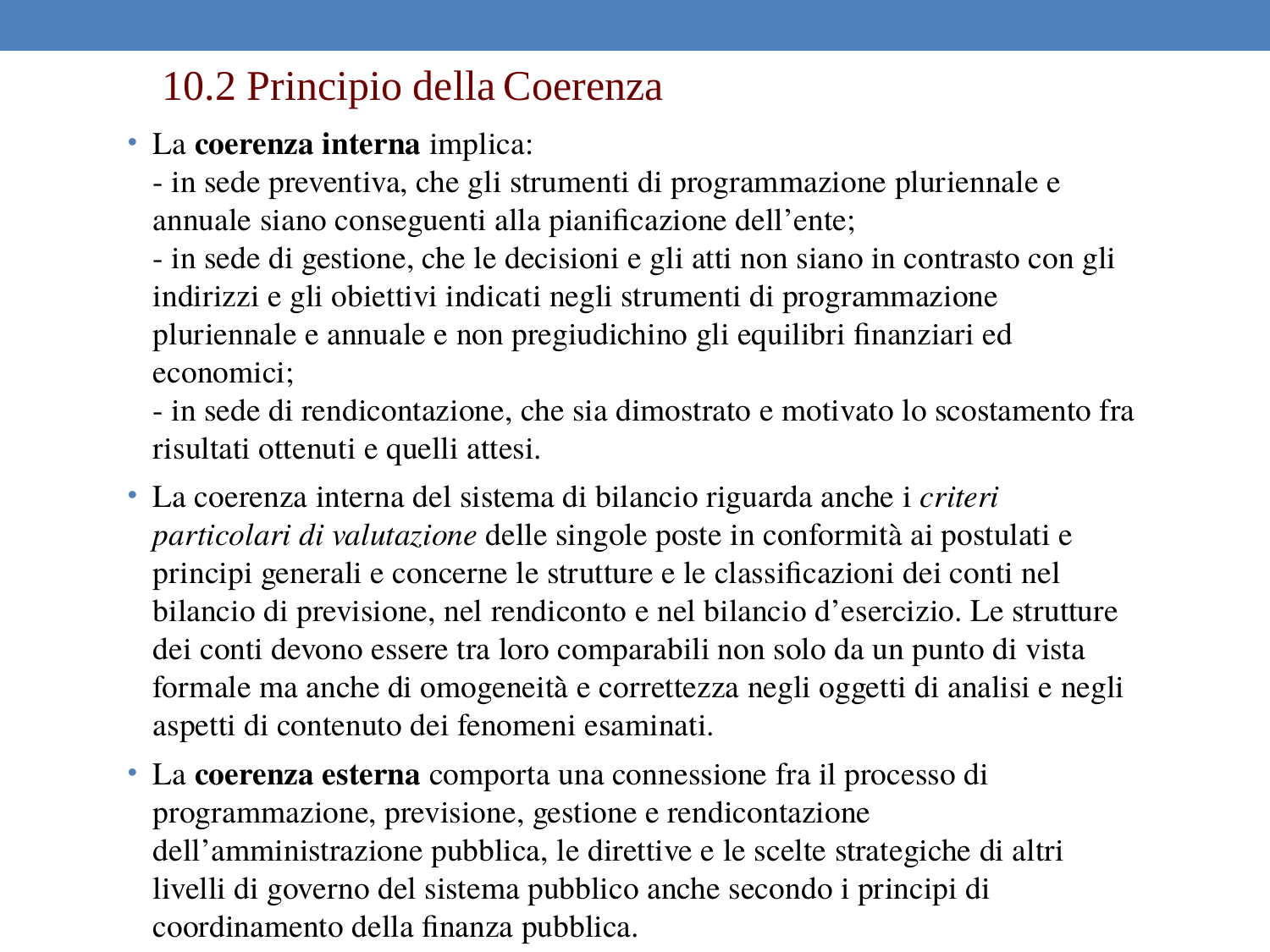

10.2 Principio della Coerenza
La coerenza interna implica:
- in sede preventiva, che gli strumenti di programmazione pluriennale e annuale siano conseguenti alla pianificazione dell’ente;
- in sede di gestione, che le decisioni e gli atti non siano in contrasto con gli indirizzi e gli obiettivi indicati negli strumenti di programmazione pluriennale e annuale e non pregiudichino gli equilibri finanziari ed economici;
- in sede di rendicontazione, che sia dimostrato e motivato lo scostamento fra risultati ottenuti e quelli attesi.
La coerenza interna del sistema di bilancio riguarda anche i criteri particolari di valutazione delle singole poste in conformità ai postulati e principi generali e concerne le strutture e le classificazioni dei conti nel bilancio di previsione, nel rendiconto e nel bilancio d’esercizio. Le strutture dei conti devono essere tra loro comparabili non solo da un punto di vista formale ma anche di omogeneità̀ e correttezza negli oggetti di analisi e negli aspetti di contenuto dei fenomeni esaminati.
La coerenza esterna comporta una connessione fra il processo di programmazione, previsione, gestione e rendicontazione dell’amministrazione pubblica, le direttive e le scelte strategiche di altri livelli di governo del sistema pubblico anche secondo i principi di coordinamento della finanza pubblica.